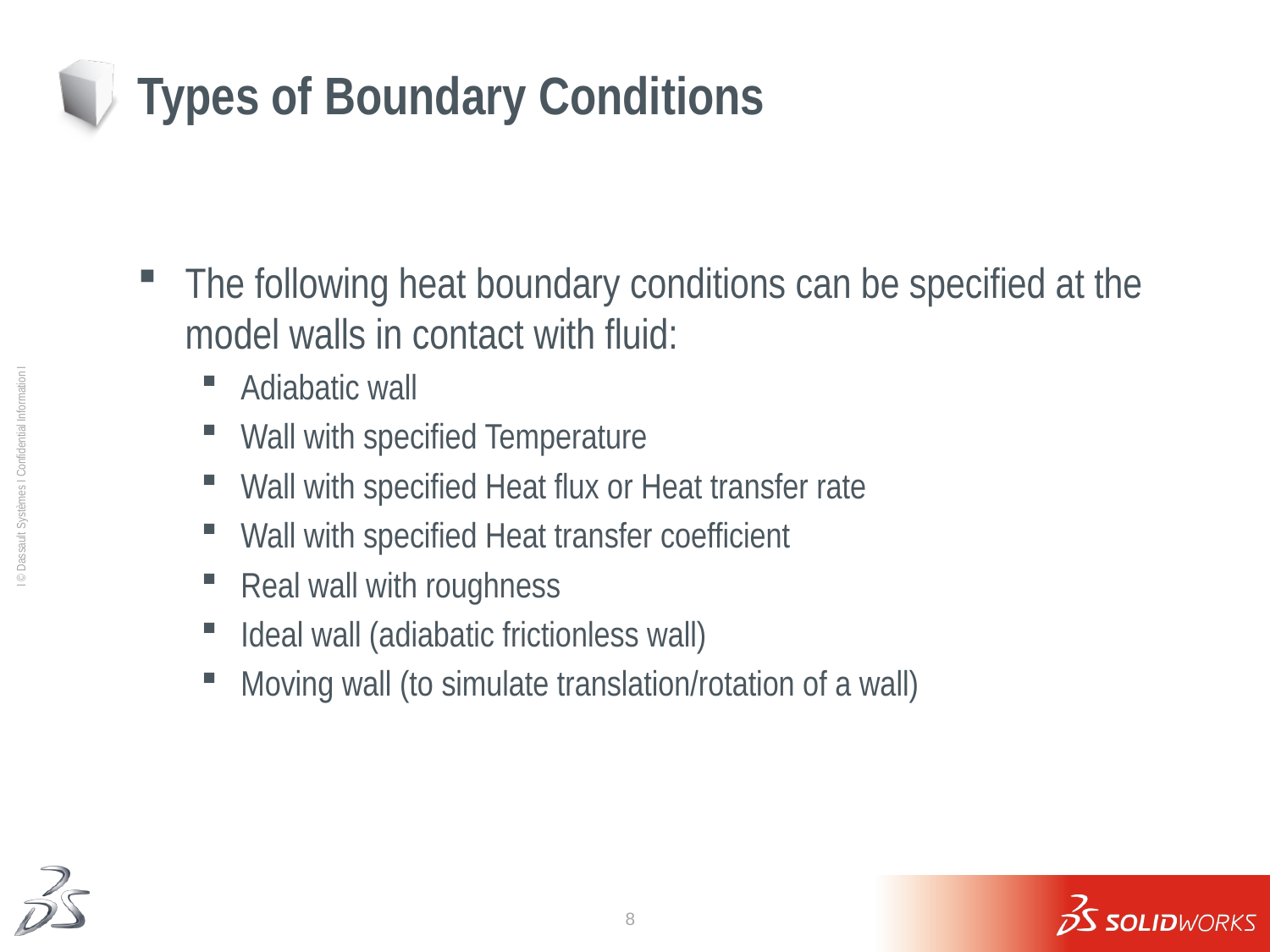

# Types of Boundary Conditions
The following heat boundary conditions can be specified at the model walls in contact with fluid:
Adiabatic wall
Wall with specified Temperature
Wall with specified Heat flux or Heat transfer rate
Wall with specified Heat transfer coefficient
Real wall with roughness
Ideal wall (adiabatic frictionless wall)
Moving wall (to simulate translation/rotation of a wall)